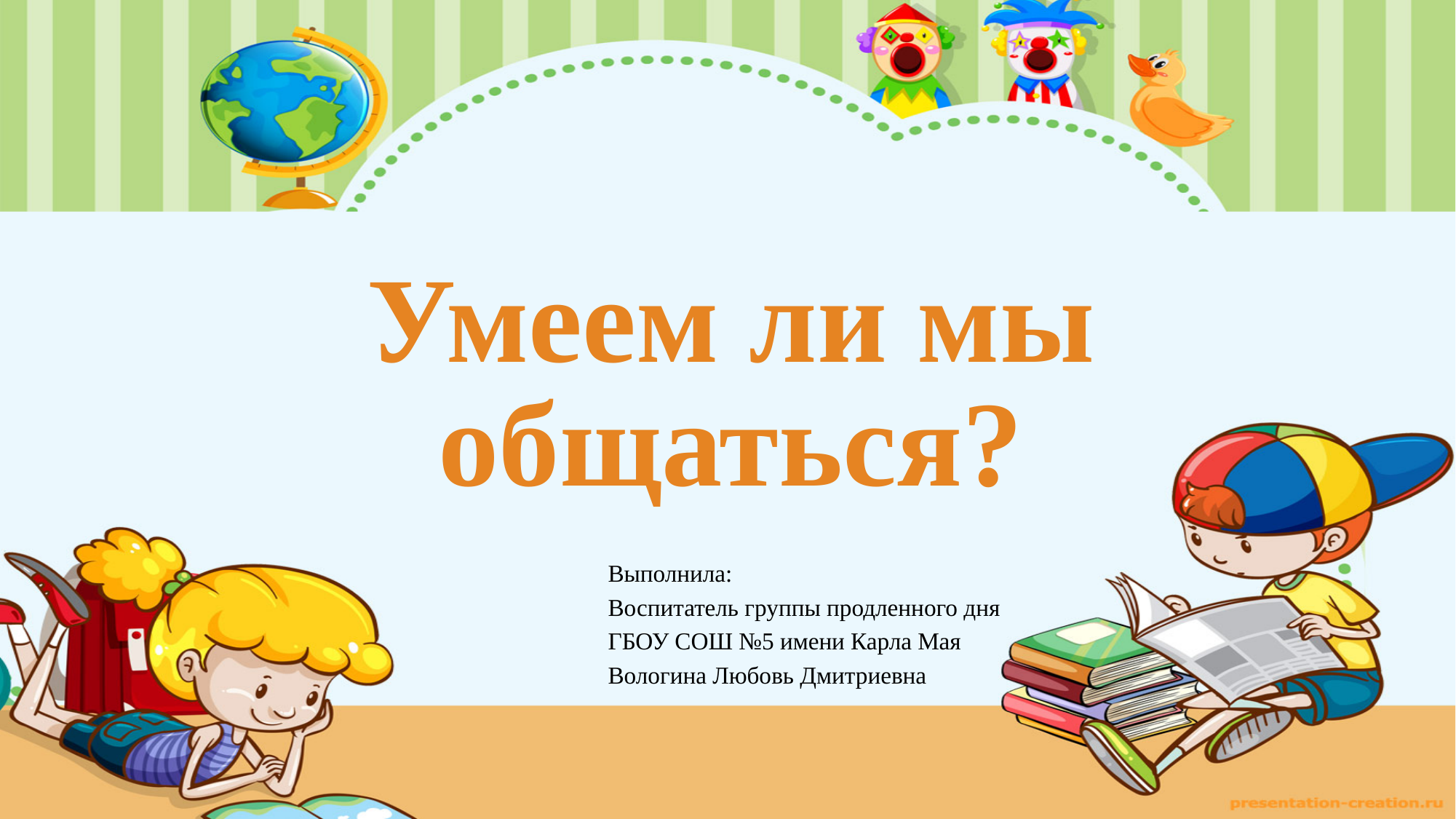

# Умеем ли мы общаться?
Выполнила:
Воспитатель группы продленного дня
ГБОУ СОШ №5 имени Карла Мая
Вологина Любовь Дмитриевна